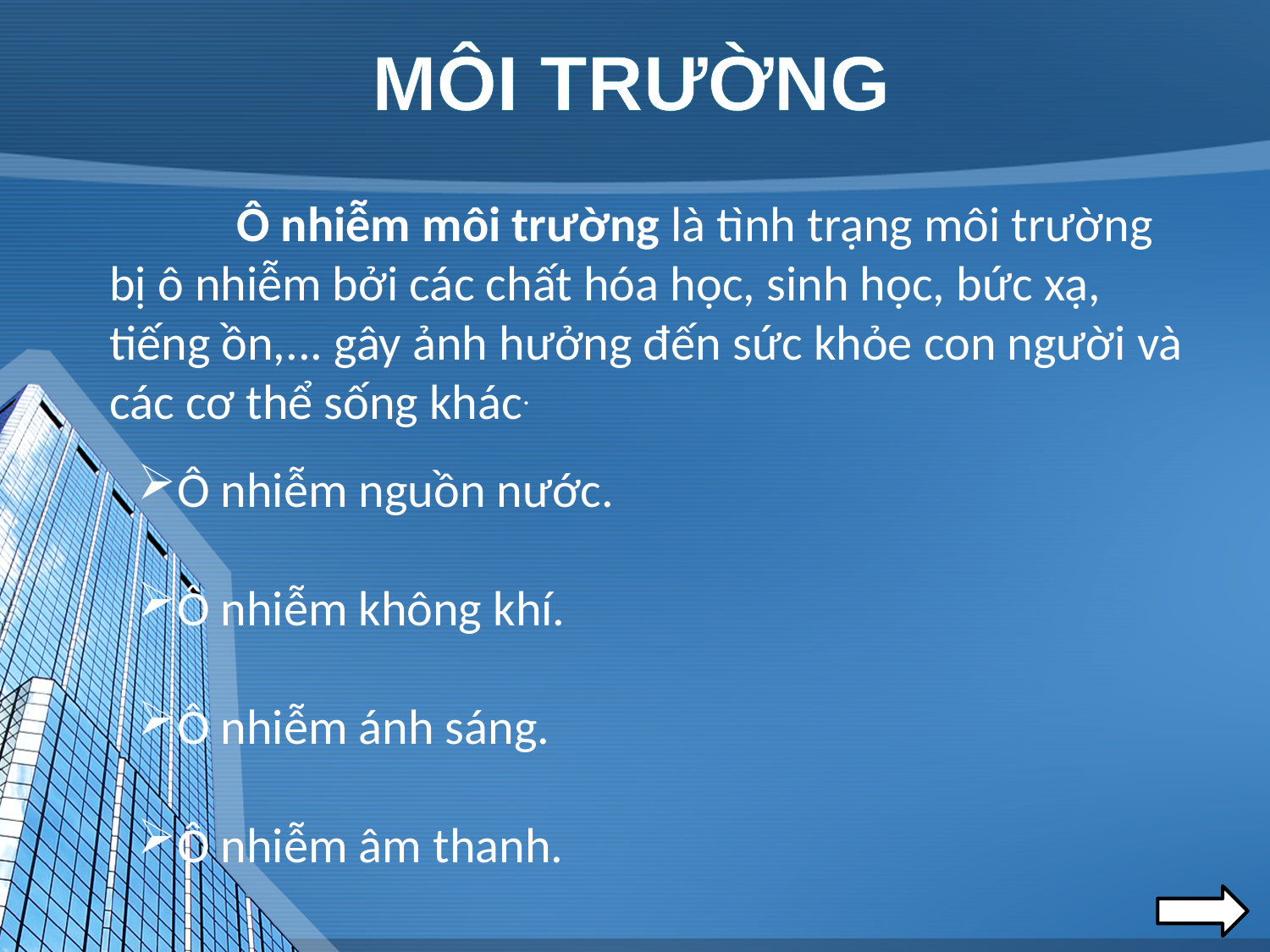

# MÔI TRƯỜNG
	Ô nhiễm môi trường là tình trạng môi trường bị ô nhiễm bởi các chất hóa học, sinh học, bức xạ, tiếng ồn,... gây ảnh hưởng đến sức khỏe con người và các cơ thể sống khác.
Ô nhiễm nguồn nước.

Ô nhiễm không khí.

Ô nhiễm ánh sáng.

Ô nhiễm âm thanh.